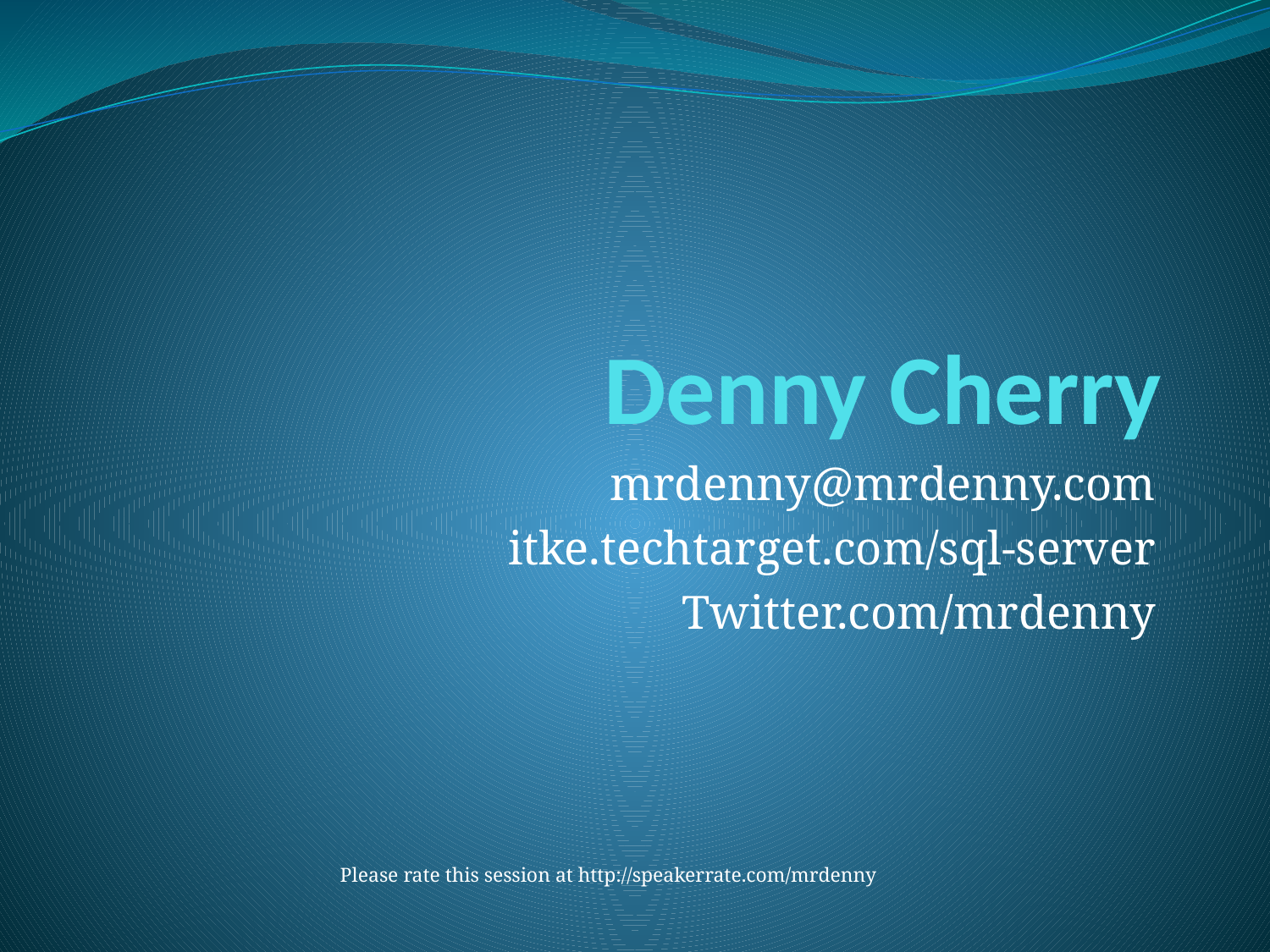

# Denny Cherry
mrdenny@mrdenny.com
itke.techtarget.com/sql-server
Twitter.com/mrdenny

Please rate this session at http://speakerrate.com/mrdenny